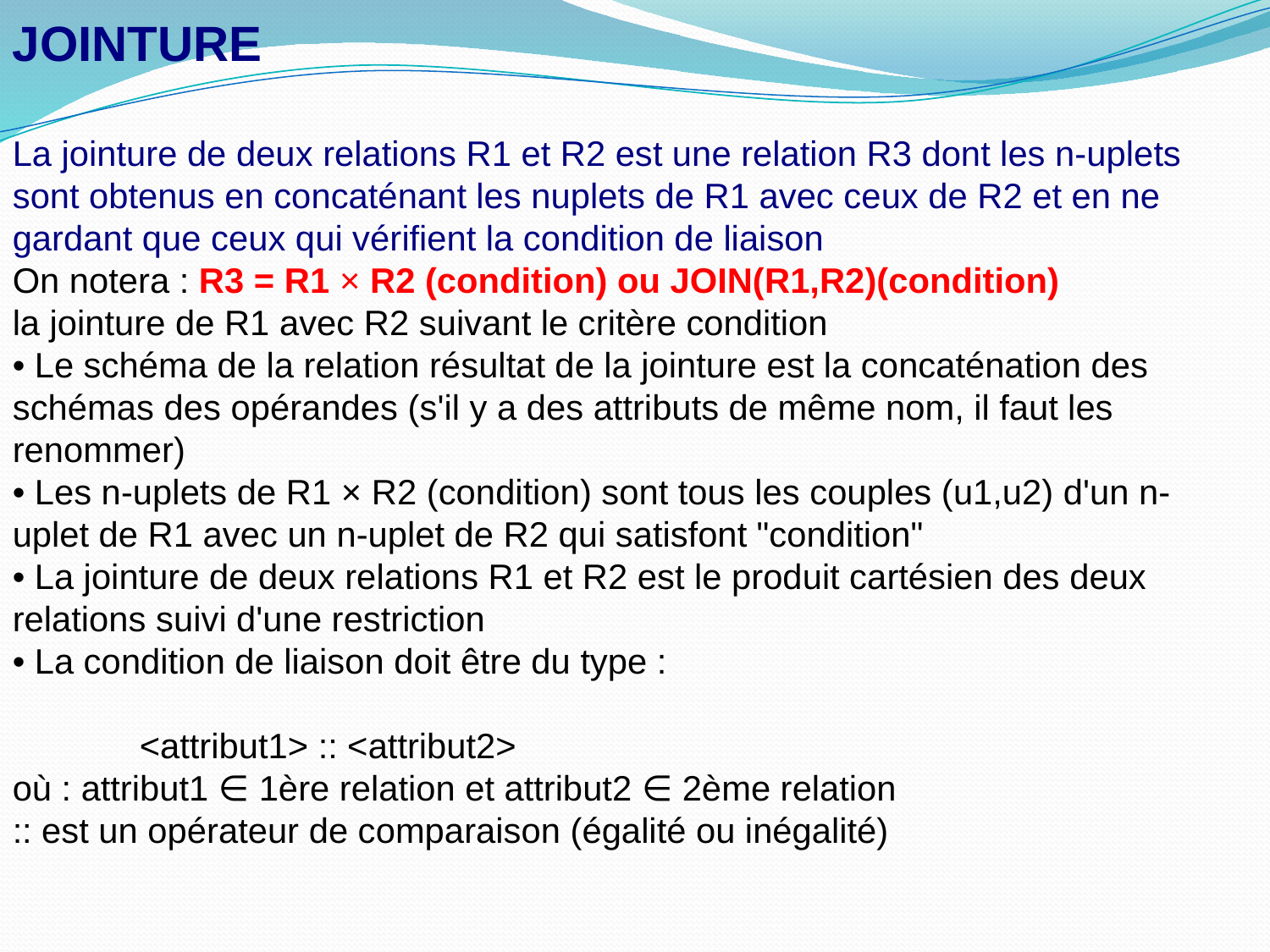

JOINTURE

La jointure de deux relations R1 et R2 est une relation R3 dont les n-uplets sont obtenus en concaténant les nuplets de R1 avec ceux de R2 et en ne gardant que ceux qui vérifient la condition de liaison
On notera : R3 = R1 × R2 (condition) ou JOIN(R1,R2)(condition)
la jointure de R1 avec R2 suivant le critère condition
• Le schéma de la relation résultat de la jointure est la concaténation des schémas des opérandes (s'il y a des attributs de même nom, il faut les renommer)
• Les n-uplets de R1 × R2 (condition) sont tous les couples (u1,u2) d'un n-uplet de R1 avec un n-uplet de R2 qui satisfont "condition"
• La jointure de deux relations R1 et R2 est le produit cartésien des deux relations suivi d'une restriction
• La condition de liaison doit être du type :

	<attribut1> :: <attribut2>
où : attribut1 ∈ 1ère relation et attribut2 ∈ 2ème relation
:: est un opérateur de comparaison (égalité ou inégalité)